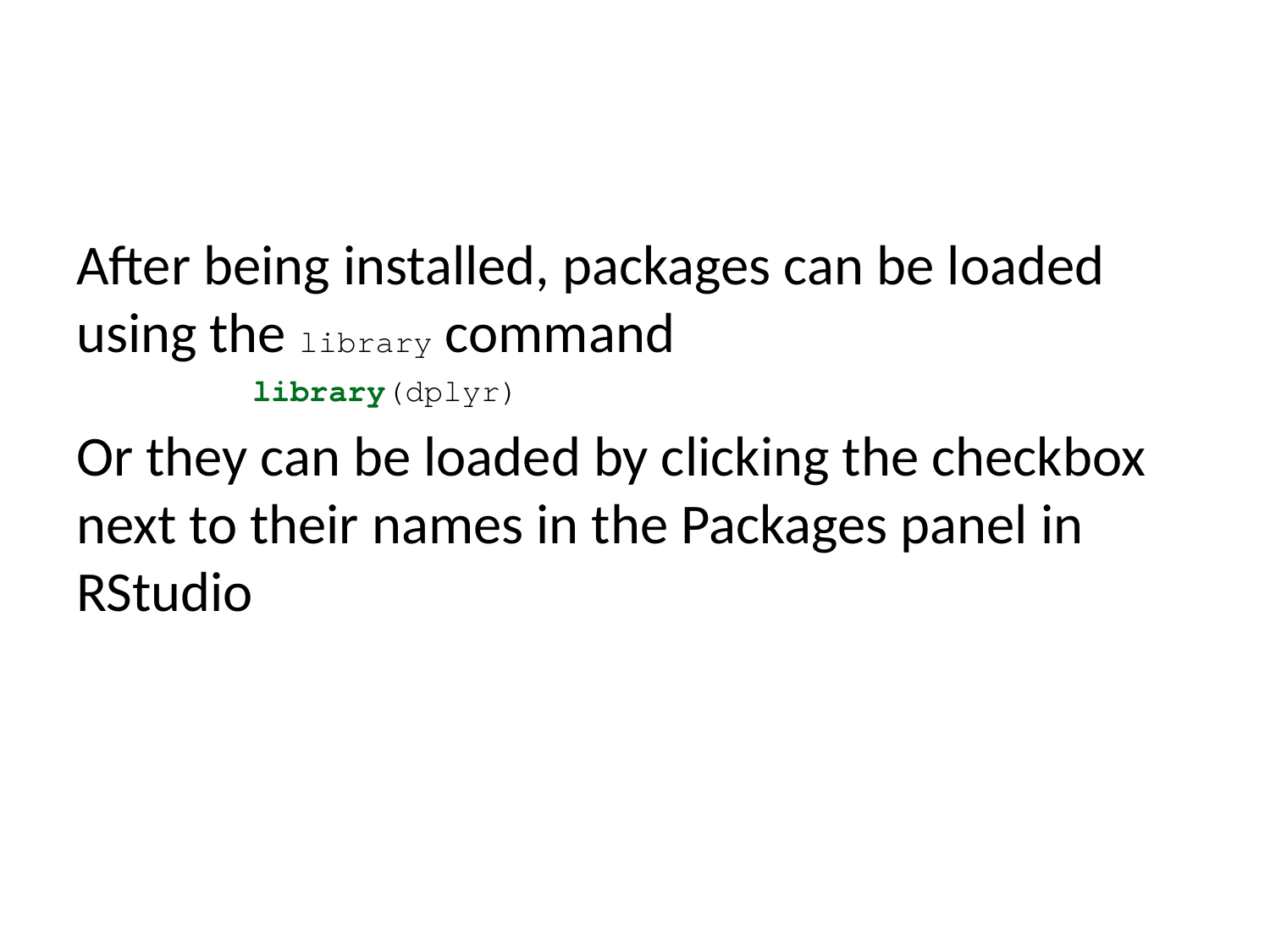

After being installed, packages can be loaded using the library command
library(dplyr)
Or they can be loaded by clicking the checkbox next to their names in the Packages panel in RStudio